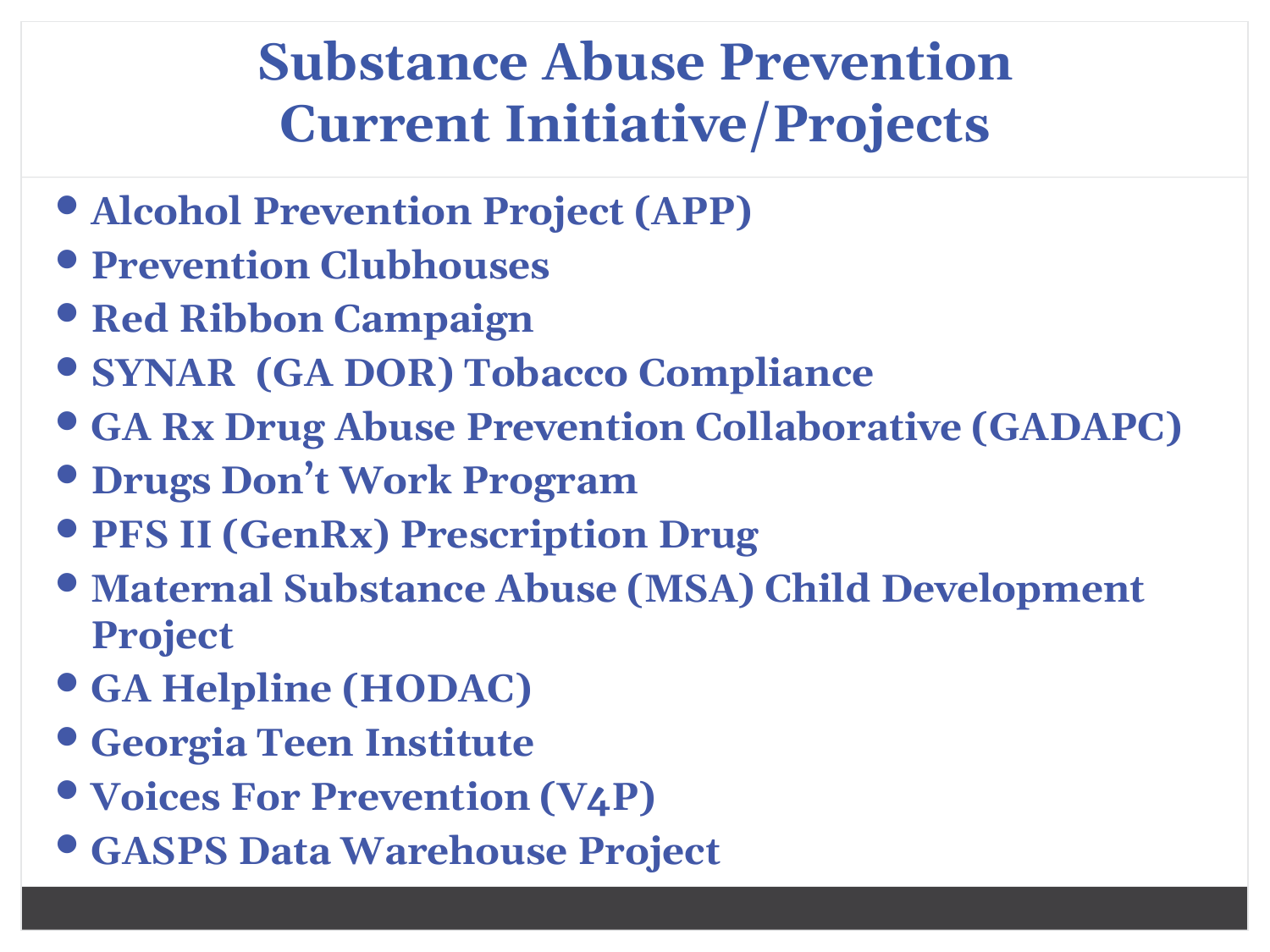

# Substance Abuse Prevention Current Initiative/Projects
Alcohol Prevention Project (APP)
Prevention Clubhouses
Red Ribbon Campaign
SYNAR  (GA DOR) Tobacco Compliance
GA Rx Drug Abuse Prevention Collaborative (GADAPC)
Drugs Don’t Work Program
PFS II (GenRx) Prescription Drug
Maternal Substance Abuse (MSA) Child Development Project
GA Helpline (HODAC)
Georgia Teen Institute
Voices For Prevention (V4P)
GASPS Data Warehouse Project